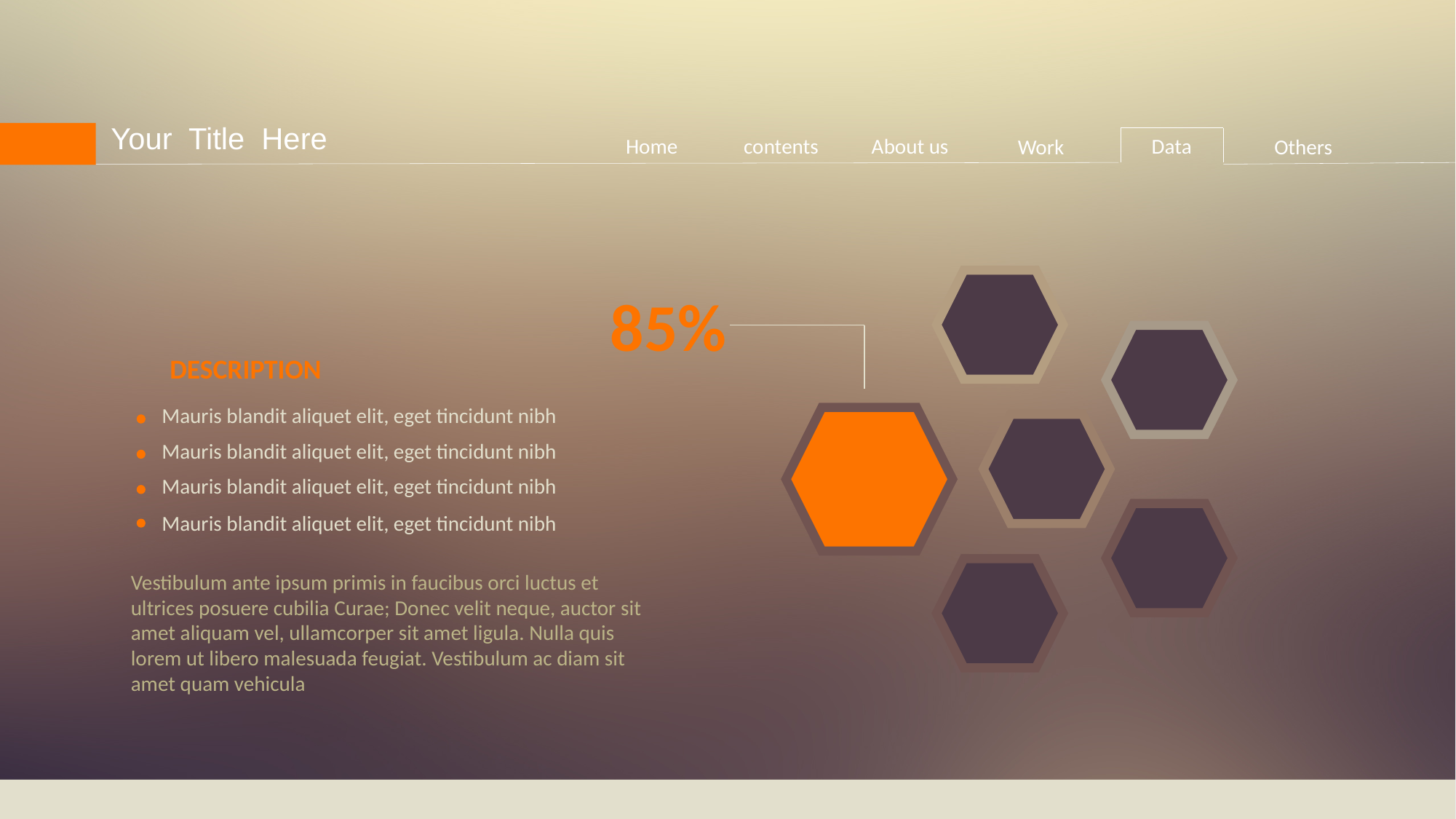

Your  Title  Here

Home
contents
About us
Data

Work
Others

85%

DESCRIPTION
Mauris blandit aliquet elit, eget tincidunt nibh

Mauris blandit aliquet elit, eget tincidunt nibh

Mauris blandit aliquet elit, eget tincidunt nibh

Mauris blandit aliquet elit, eget tincidunt nibh

Vestibulum ante ipsum primis in faucibus orci luctus et ultrices posuere cubilia Curae; Donec velit neque, auctor sit amet aliquam vel, ullamcorper sit amet ligula. Nulla quis lorem ut libero malesuada feugiat. Vestibulum ac diam sit amet quam vehicula